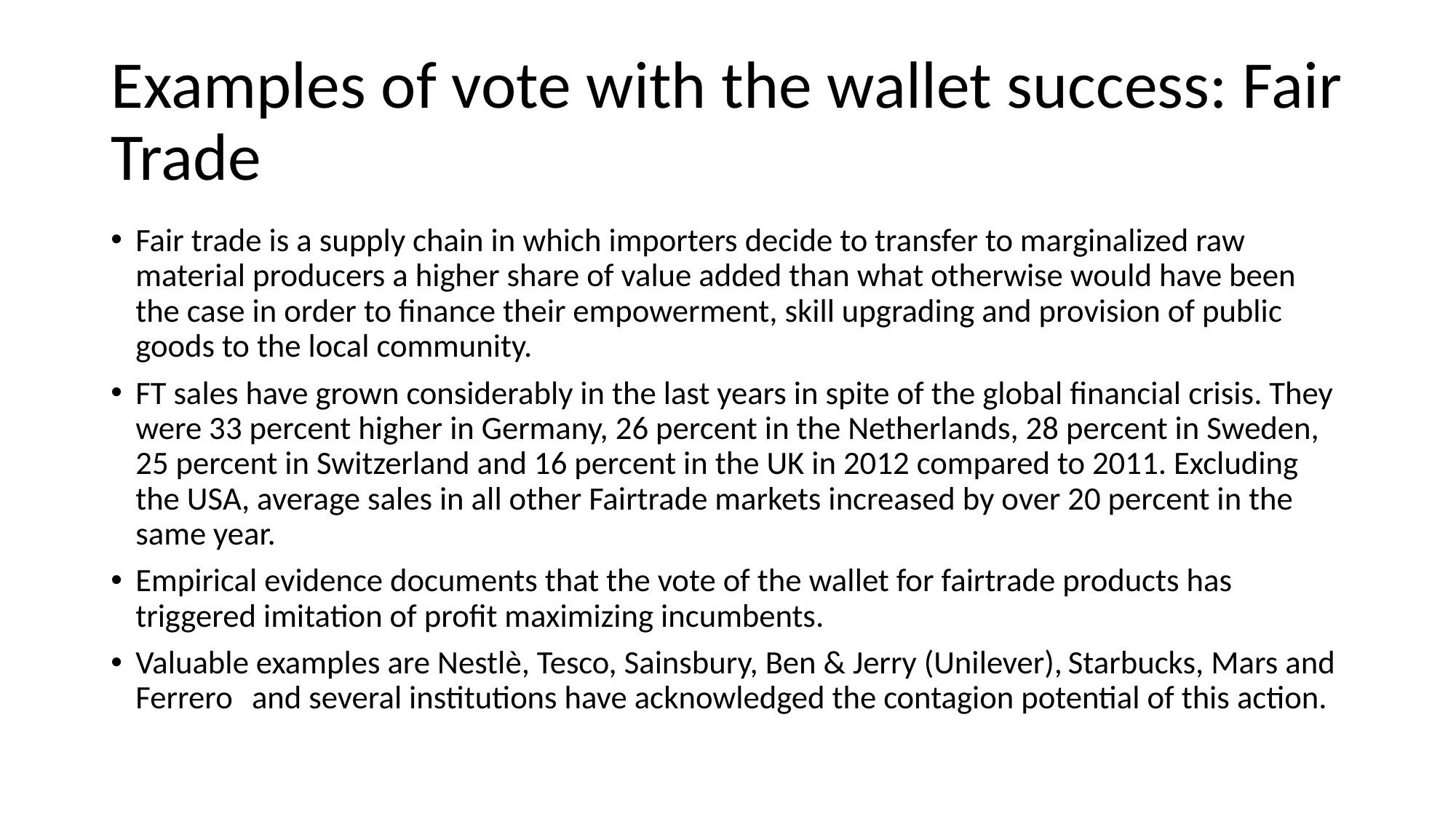

# Examples of vote with the wallet success: Fair Trade
Fair trade is a supply chain in which importers decide to transfer to marginalized raw material producers a higher share of value added than what otherwise would have been the case in order to finance their empowerment, skill upgrading and provision of public goods to the local community.
FT sales have grown considerably in the last years in spite of the global financial crisis. They were 33 percent higher in Germany, 26 percent in the Netherlands, 28 percent in Sweden, 25 percent in Switzerland and 16 percent in the UK in 2012 compared to 2011. Excluding the USA, average sales in all other Fairtrade markets increased by over 20 percent in the same year.
Empirical evidence documents that the vote of the wallet for fairtrade products has triggered imitation of profit maximizing incumbents.
Valuable examples are Nestlè, Tesco, Sainsbury, Ben & Jerry (Unilever), Starbucks, Mars and Ferrero   and several institutions have acknowledged the contagion potential of this action.